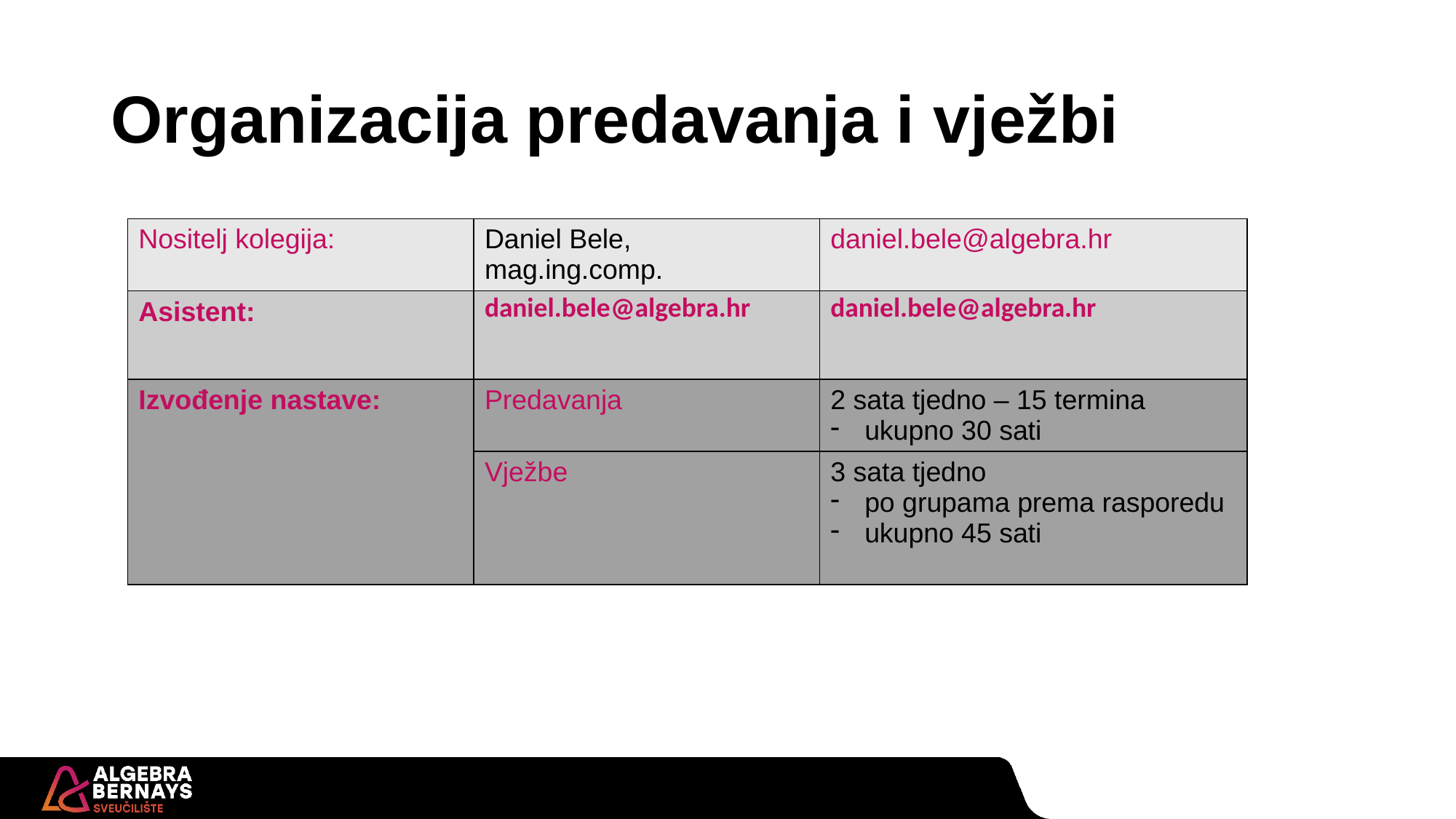

Organizacija predavanja i vježbi
| Nositelj kolegija: | Daniel Bele, mag.ing.comp. | daniel.bele@algebra.hr |
| --- | --- | --- |
| Asistent: | daniel.bele@algebra.hr | daniel.bele@algebra.hr |
| Izvođenje nastave: | Predavanja | 2 sata tjedno – 15 termina ukupno 30 sati |
|  | Vježbe | 3 sata tjedno po grupama prema rasporedu ukupno 45 sati |